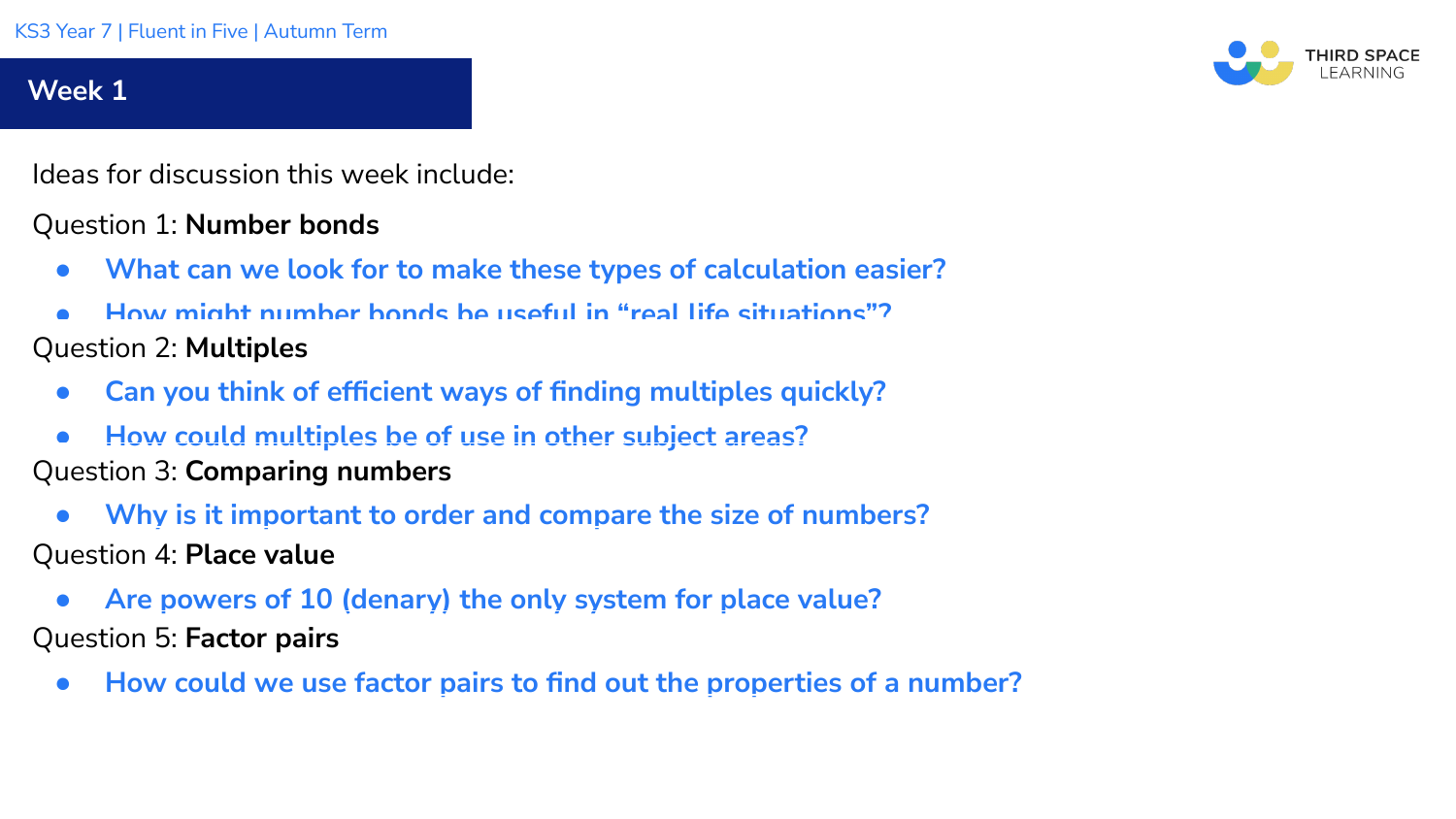

Week 1
| Ideas for discussion this week include: |
| --- |
| Question 1: Number bonds What can we look for to make these types of calculation easier? How might number bonds be useful in “real life situations”? |
| Question 2: Multiples Can you think of efficient ways of finding multiples quickly? How could multiples be of use in other subject areas? |
| Question 3: Comparing numbers Why is it important to order and compare the size of numbers? |
| Question 4: Place value Are powers of 10 (denary) the only system for place value? |
| Question 5: Factor pairs How could we use factor pairs to find out the properties of a number? |